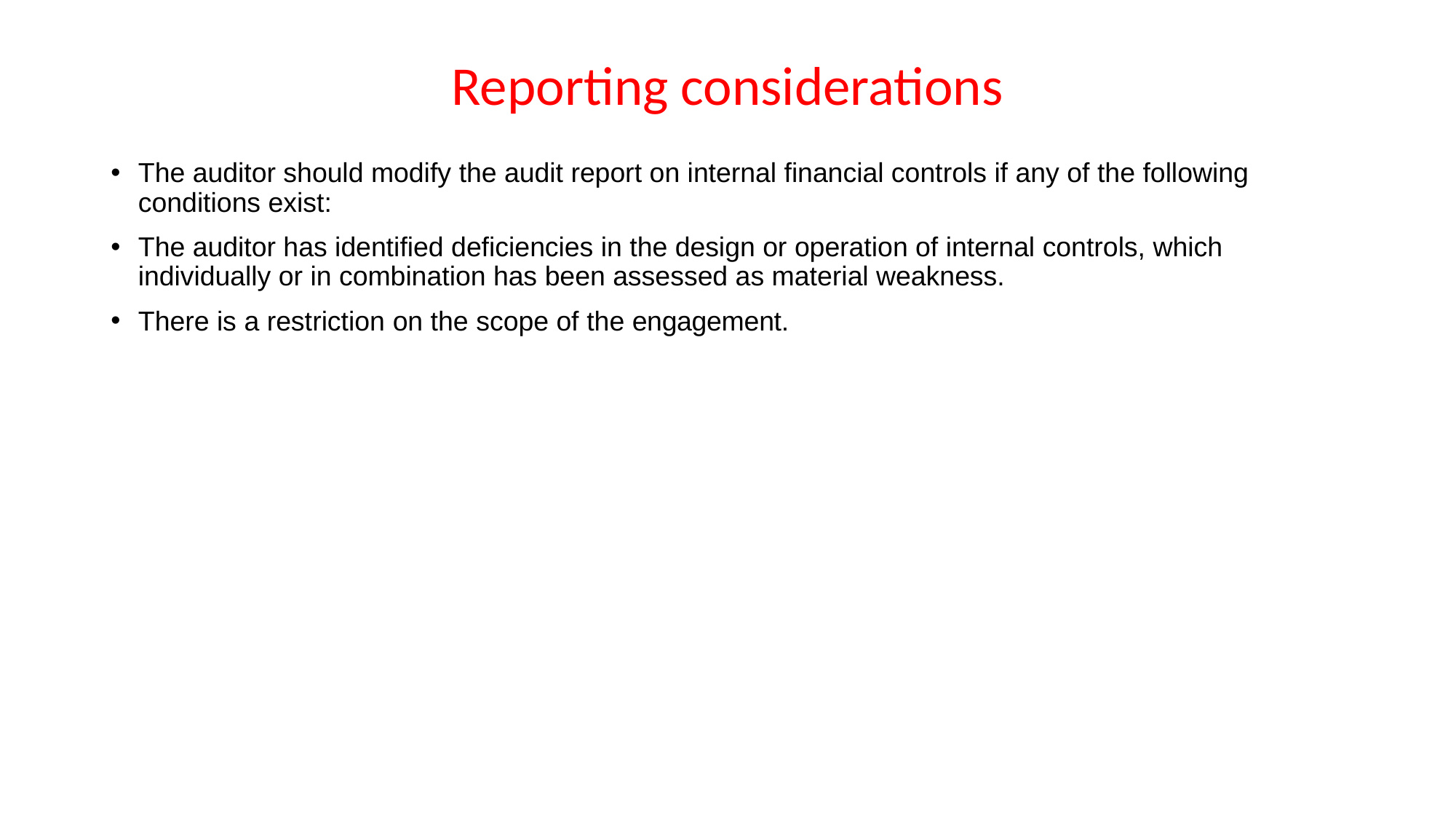

# Reporting considerations
The auditor should modify the audit report on internal financial controls if any of the following conditions exist:
The auditor has identified deficiencies in the design or operation of internal controls, which individually or in combination has been assessed as material weakness.
There is a restriction on the scope of the engagement.